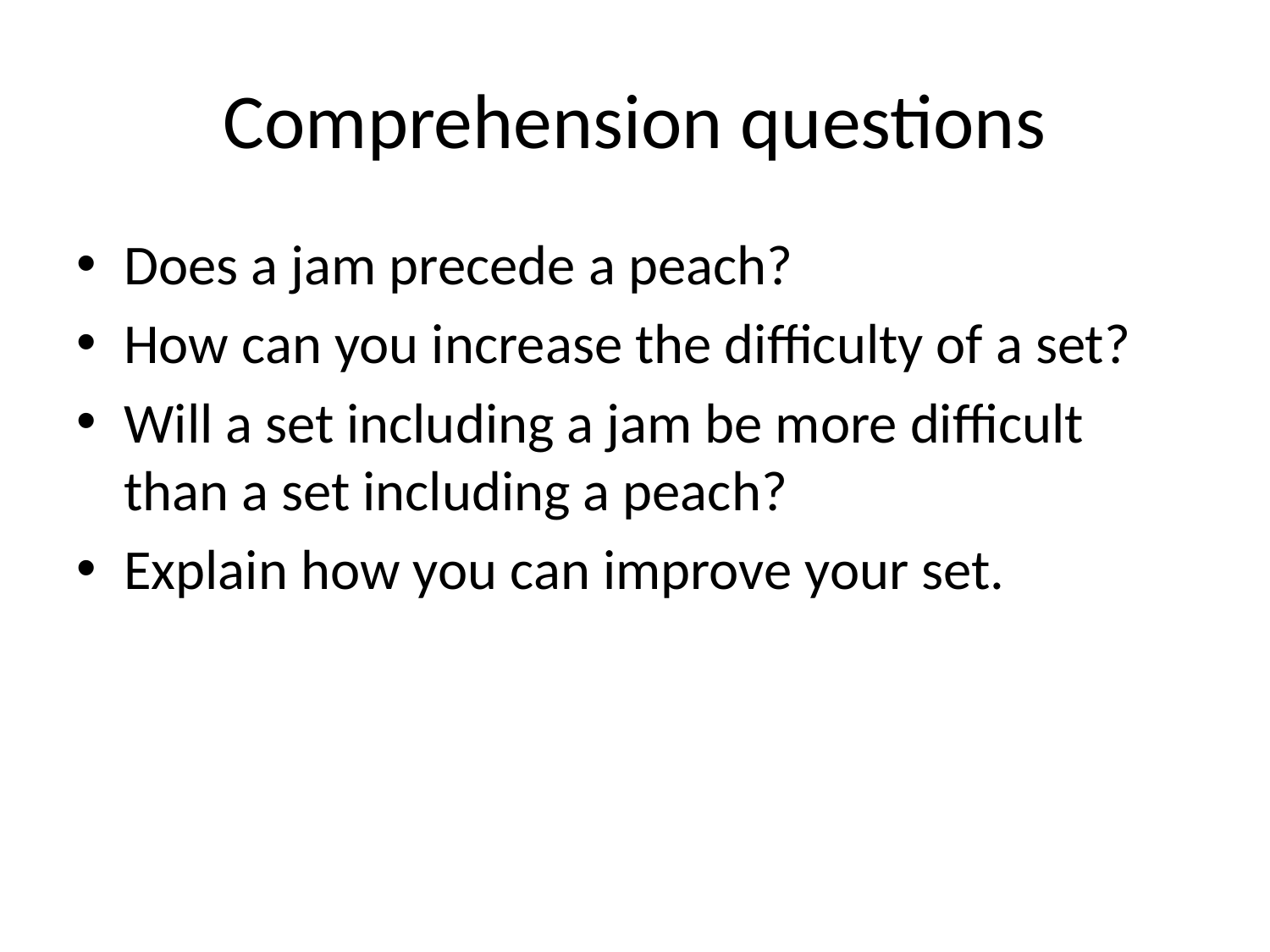

# Comprehension questions
Does a jam precede a peach?
How can you increase the difficulty of a set?
Will a set including a jam be more difficult than a set including a peach?
Explain how you can improve your set.